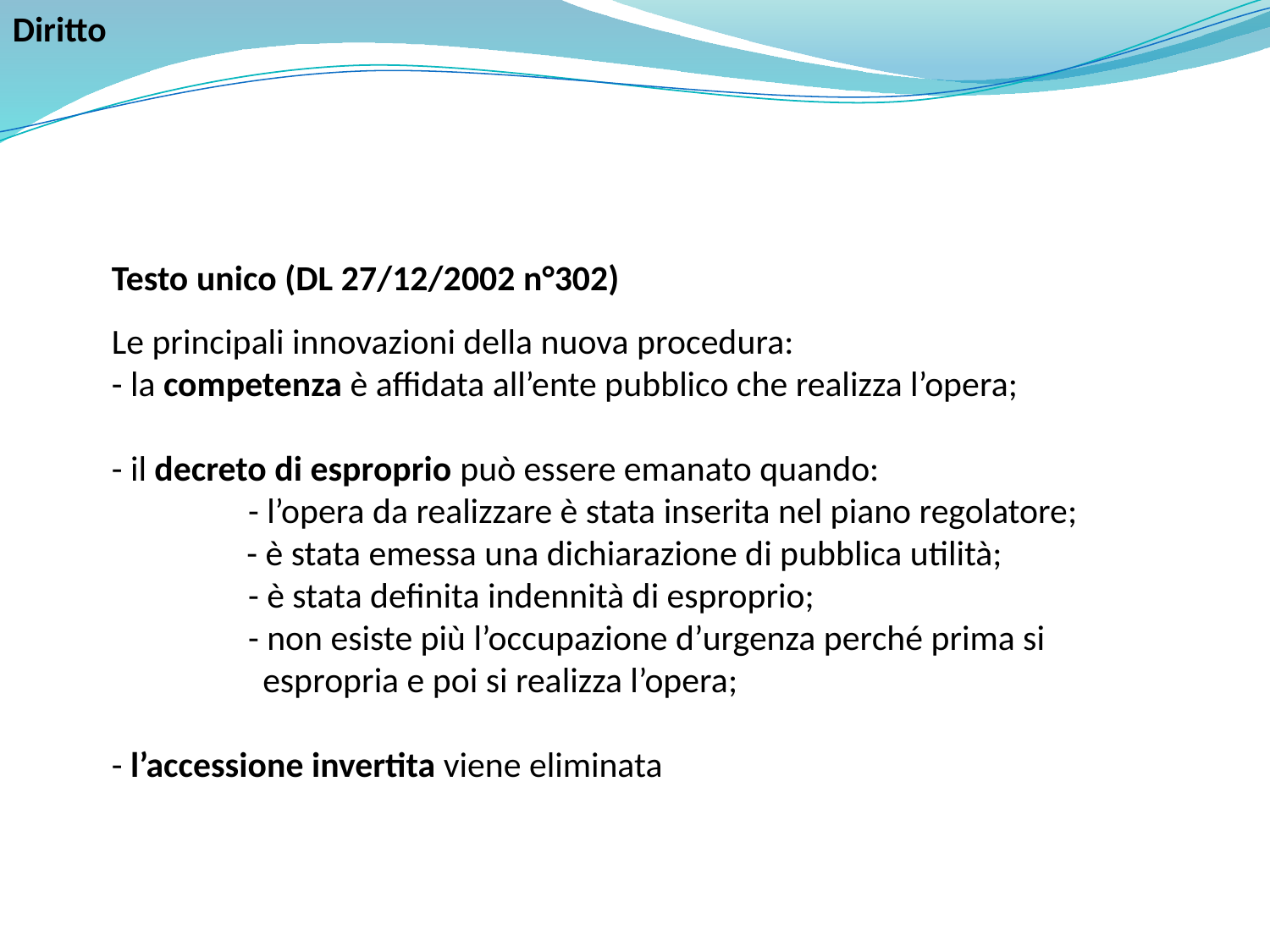

Diritto
Testo unico (DL 27/12/2002 n°302)
Le principali innovazioni della nuova procedura:
- la competenza è affidata all’ente pubblico che realizza l’opera;
- il decreto di esproprio può essere emanato quando:
                 - l’opera da realizzare è stata inserita nel piano regolatore;
	 - è stata emessa una dichiarazione di pubblica utilità;
                 - è stata definita indennità di esproprio;
                 - non esiste più l’occupazione d’urgenza perché prima si 	  	   espropria e poi si realizza l’opera;
- l’accessione invertita viene eliminata